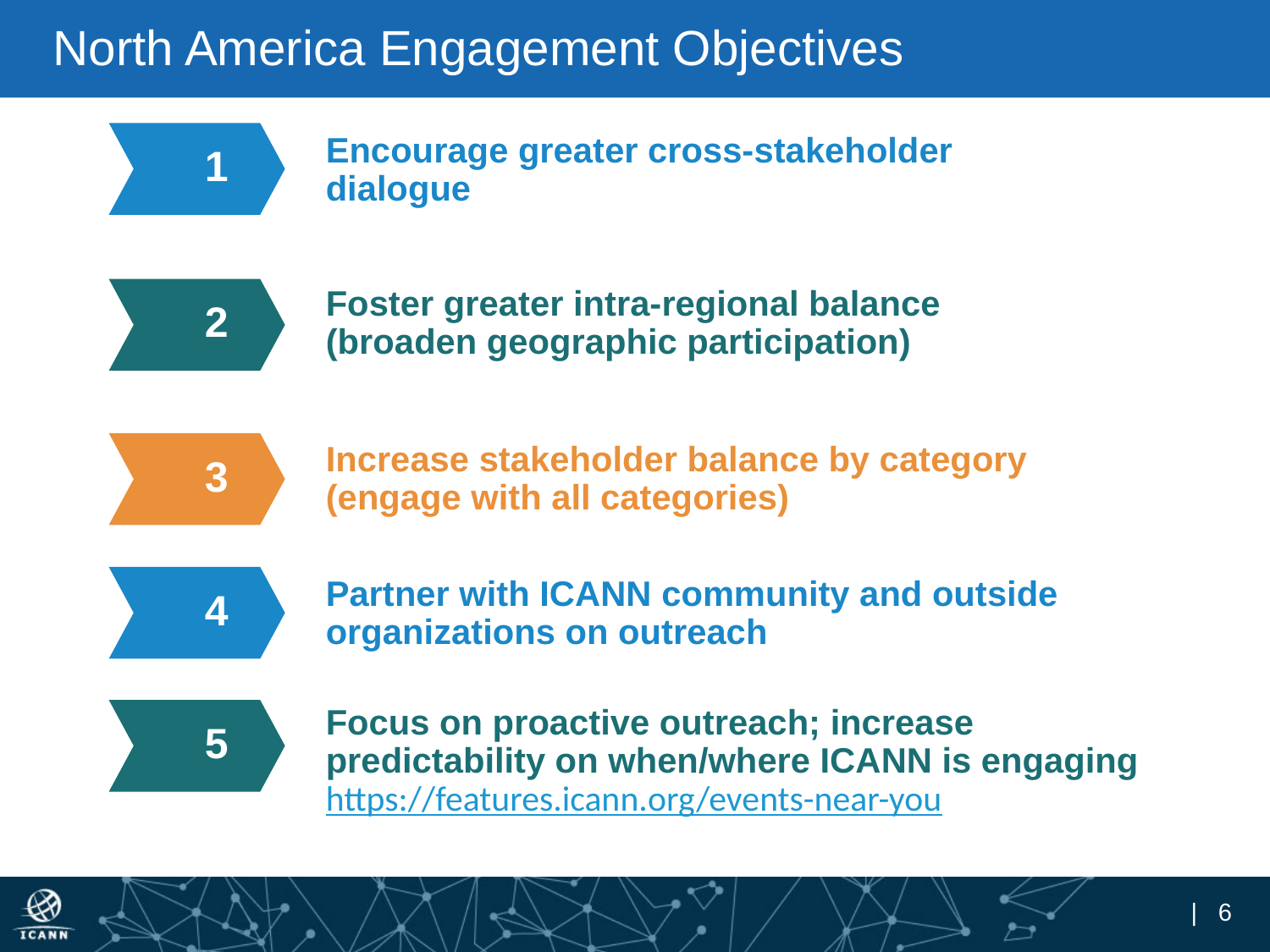

# North America Engagement Objectives
    1
Encourage greater cross-stakeholder dialogue
    2
Foster greater intra-regional balance (broaden geographic participation)
    3
Increase stakeholder balance by category (engage with all categories)
    4
Partner with ICANN community and outside organizations on outreach
Focus on proactive outreach; increase predictability on when/where ICANN is engaging https://features.icann.org/events-near-you
    5